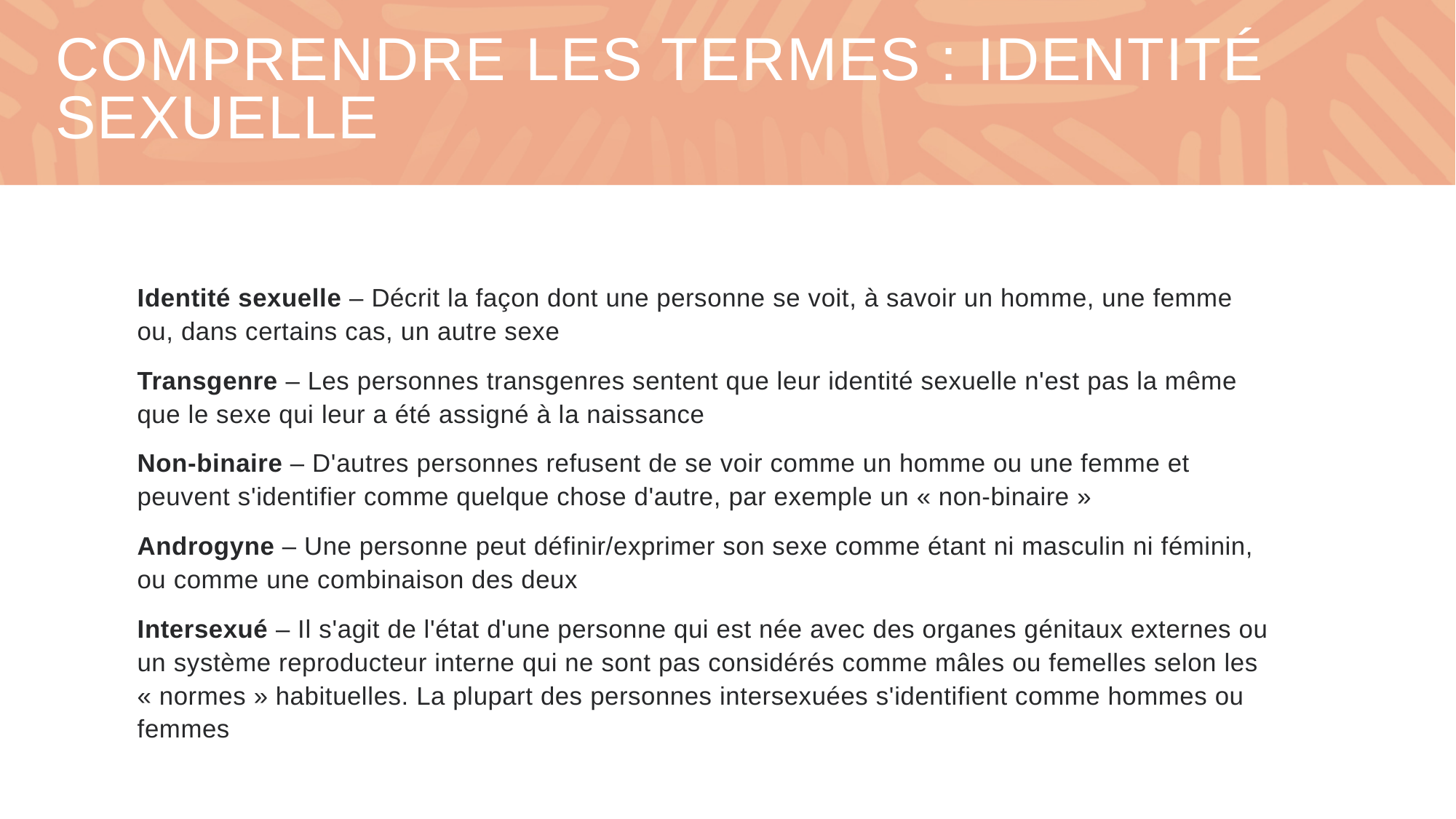

# COMPRENDRE LES TERMES : Identité sexuelle
Identité sexuelle – Décrit la façon dont une personne se voit, à savoir un homme, une femme ou, dans certains cas, un autre sexe
Transgenre – Les personnes transgenres sentent que leur identité sexuelle n'est pas la même que le sexe qui leur a été assigné à la naissance
Non-binaire – D'autres personnes refusent de se voir comme un homme ou une femme et peuvent s'identifier comme quelque chose d'autre, par exemple un « non-binaire »
Androgyne – Une personne peut définir/exprimer son sexe comme étant ni masculin ni féminin, ou comme une combinaison des deux
Intersexué – Il s'agit de l'état d'une personne qui est née avec des organes génitaux externes ou un système reproducteur interne qui ne sont pas considérés comme mâles ou femelles selon les « normes » habituelles. La plupart des personnes intersexuées s'identifient comme hommes ou femmes